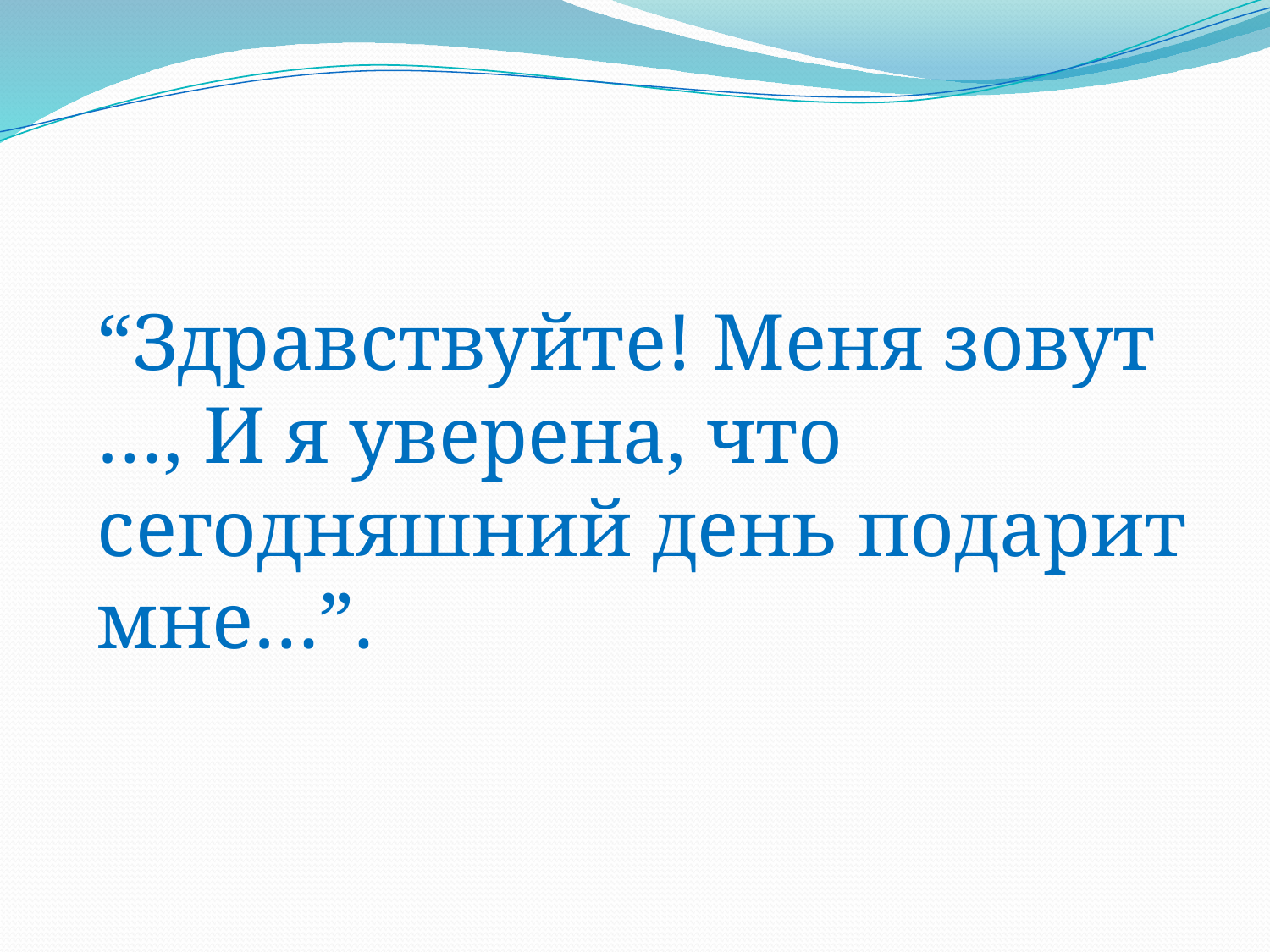

“Здравствуйте! Меня зовут …, И я уверена, что сегодняшний день подарит мне…”.